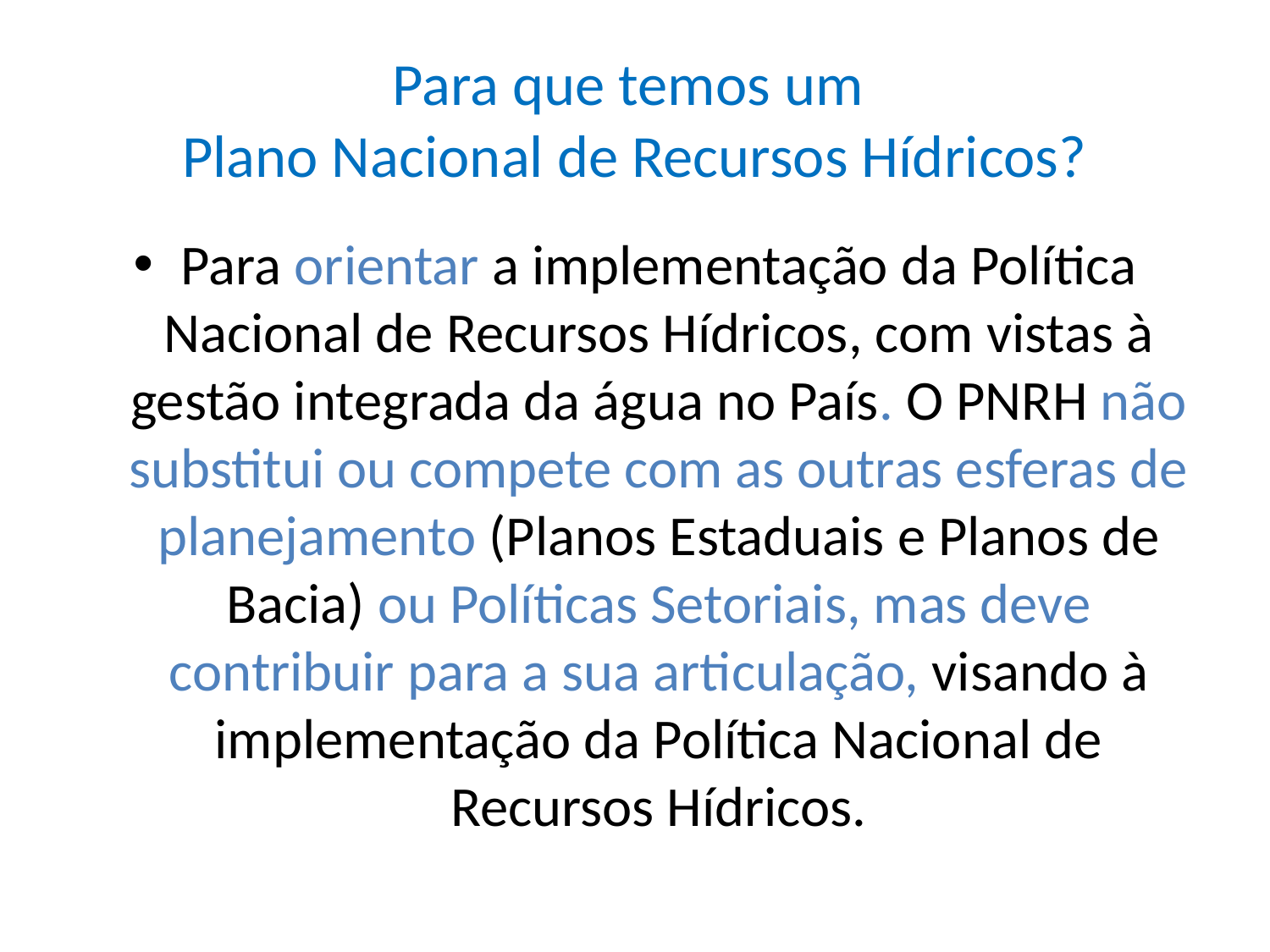

# Para que temos um Plano Nacional de Recursos Hídricos?
Para orientar a implementação da Política Nacional de Recursos Hídricos, com vistas à gestão integrada da água no País. O PNRH não substitui ou compete com as outras esferas de planejamento (Planos Estaduais e Planos de Bacia) ou Políticas Setoriais, mas deve contribuir para a sua articulação, visando à implementação da Política Nacional de Recursos Hídricos.